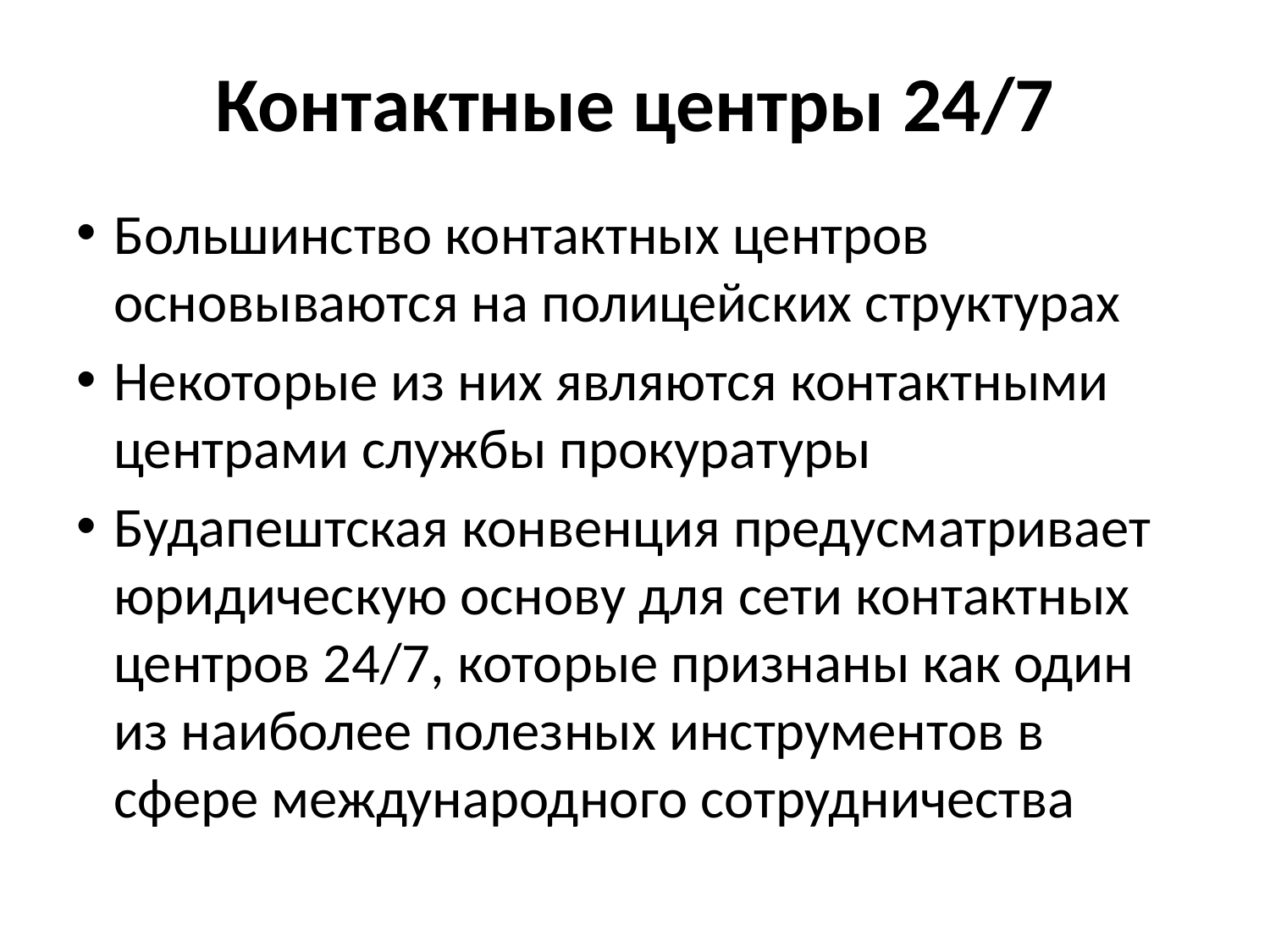

# Контактные центры 24/7
Большинство контактных центров основываются на полицейских структурах
Некоторые из них являются контактными центрами службы прокуратуры
Будапештская конвенция предусматривает юридическую основу для сети контактных центров 24/7, которые признаны как один из наиболее полезных инструментов в сфере международного сотрудничества